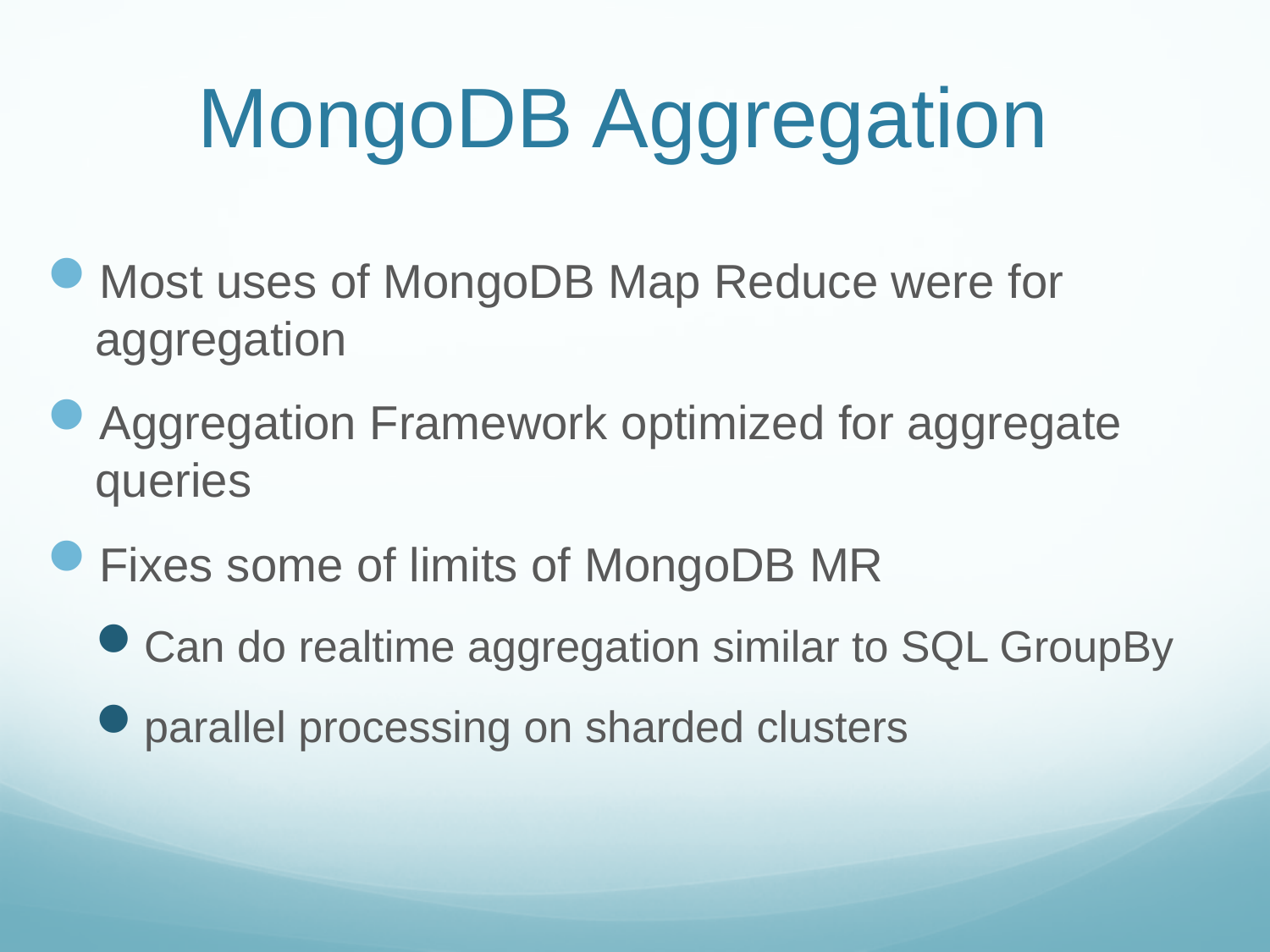

# MongoDB Aggregation
Most uses of MongoDB Map Reduce were for aggregation
Aggregation Framework optimized for aggregate queries
Fixes some of limits of MongoDB MR
Can do realtime aggregation similar to SQL GroupBy
parallel processing on sharded clusters